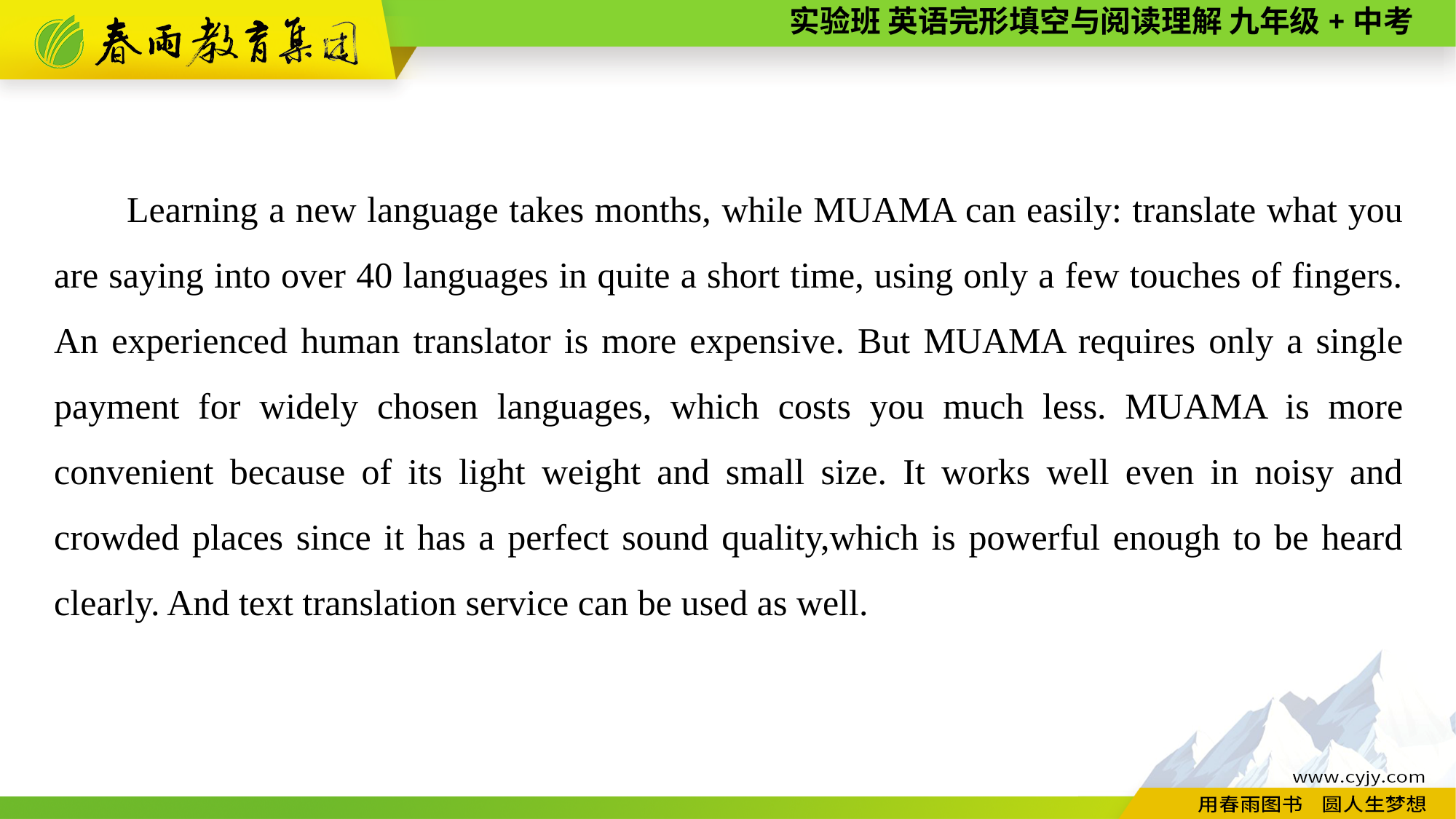

Learning a new language takes months, while MUAMA can easily: translate what you are saying into over 40 languages in quite a short time, using only a few touches of fingers. An experienced human translator is more expensive. But MUAMA requires only a single payment for widely chosen languages, which costs you much less. MUAMA is more convenient because of its light weight and small size. It works well even in noisy and crowded places since it has a perfect sound quality,which is powerful enough to be heard clearly. And text translation service can be used as well.